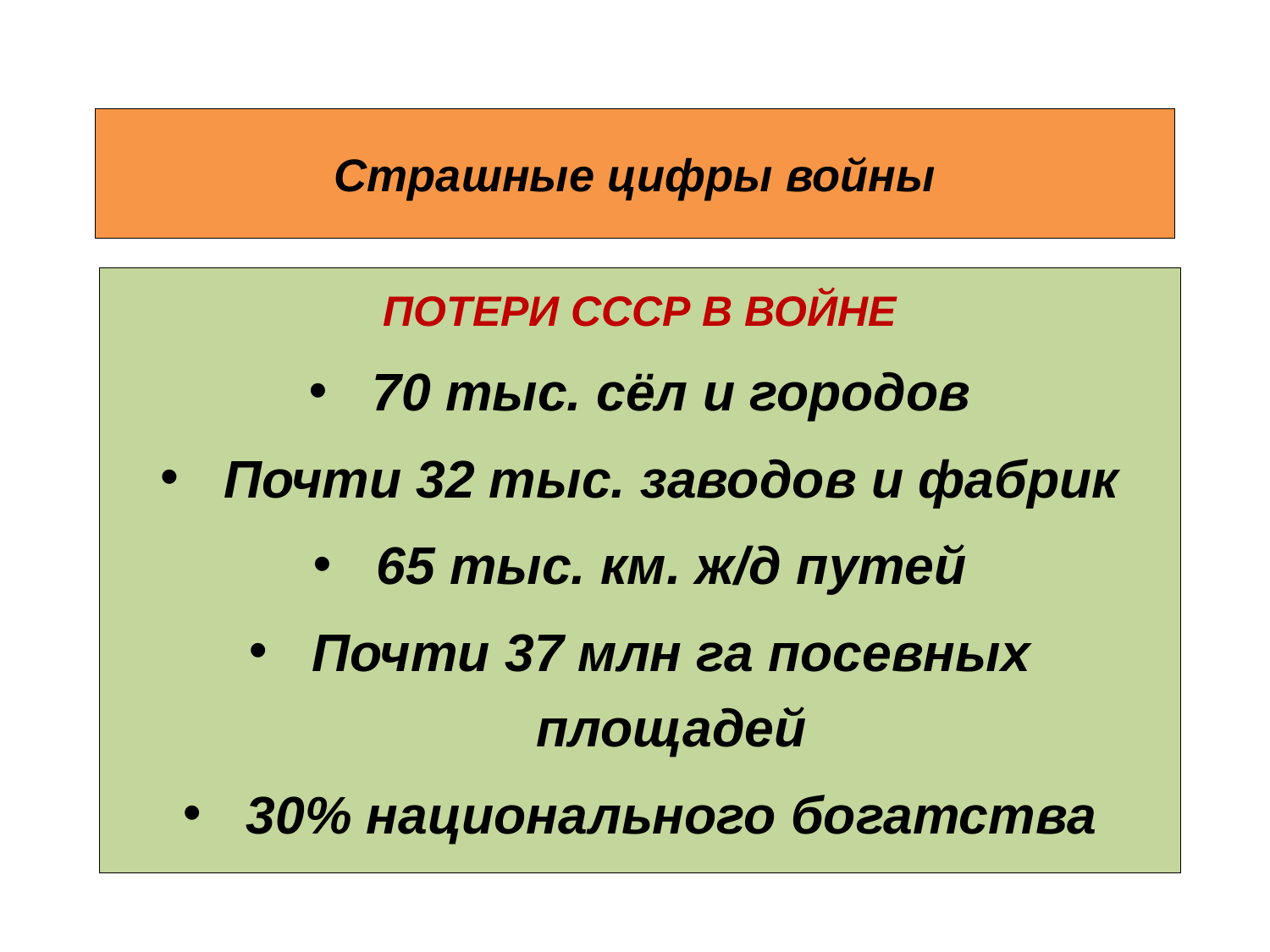

# Страшные цифры войны
ПОТЕРИ СССР В ВОЙНЕ
70 тыс. сёл и городов
Почти 32 тыс. заводов и фабрик
65 тыс. км. ж/д путей
Почти 37 млн га посевных площадей
30% национального богатства